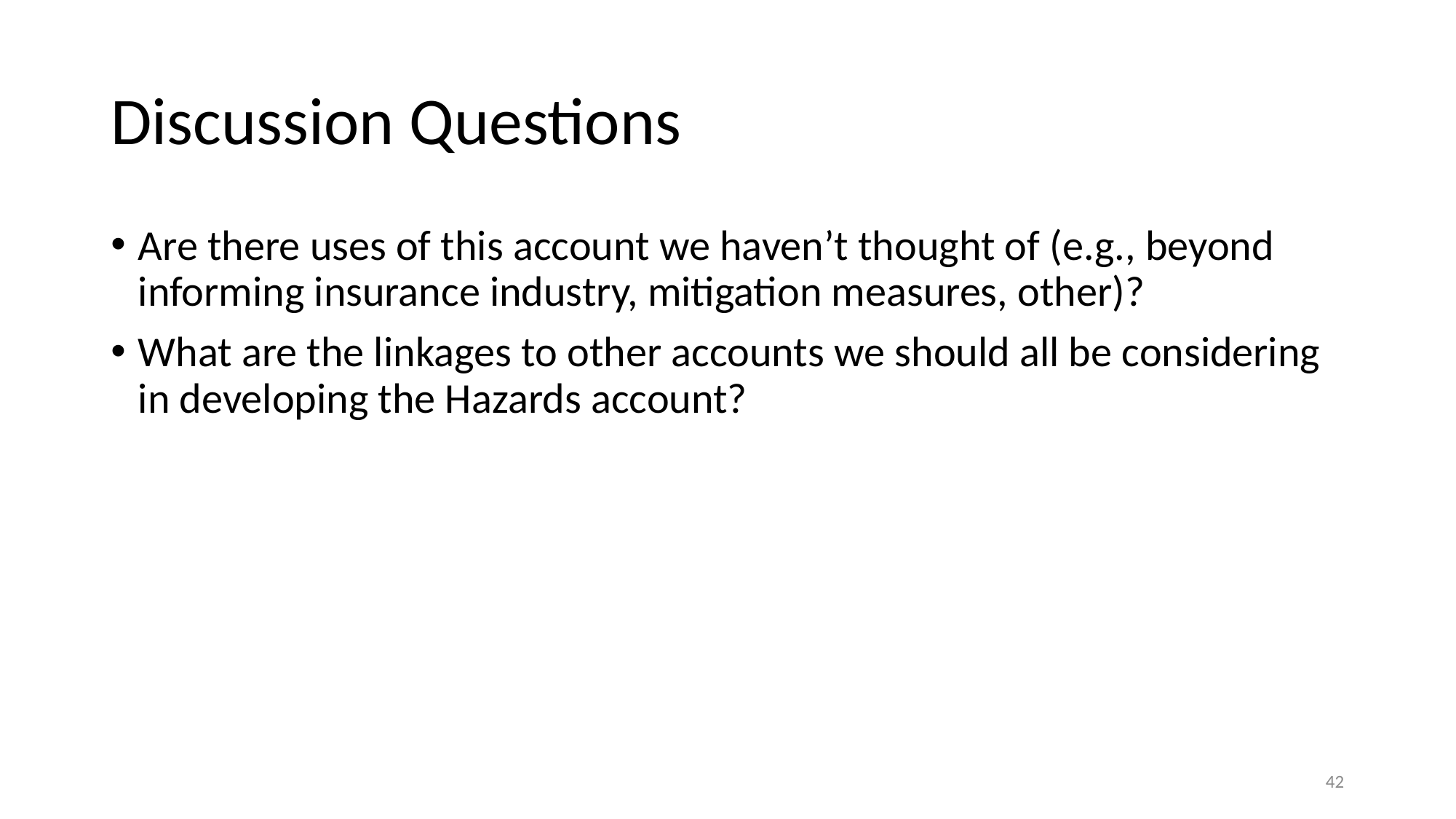

# Discussion Questions
Are there uses of this account we haven’t thought of (e.g., beyond informing insurance industry, mitigation measures, other)?
What are the linkages to other accounts we should all be considering in developing the Hazards account?
42